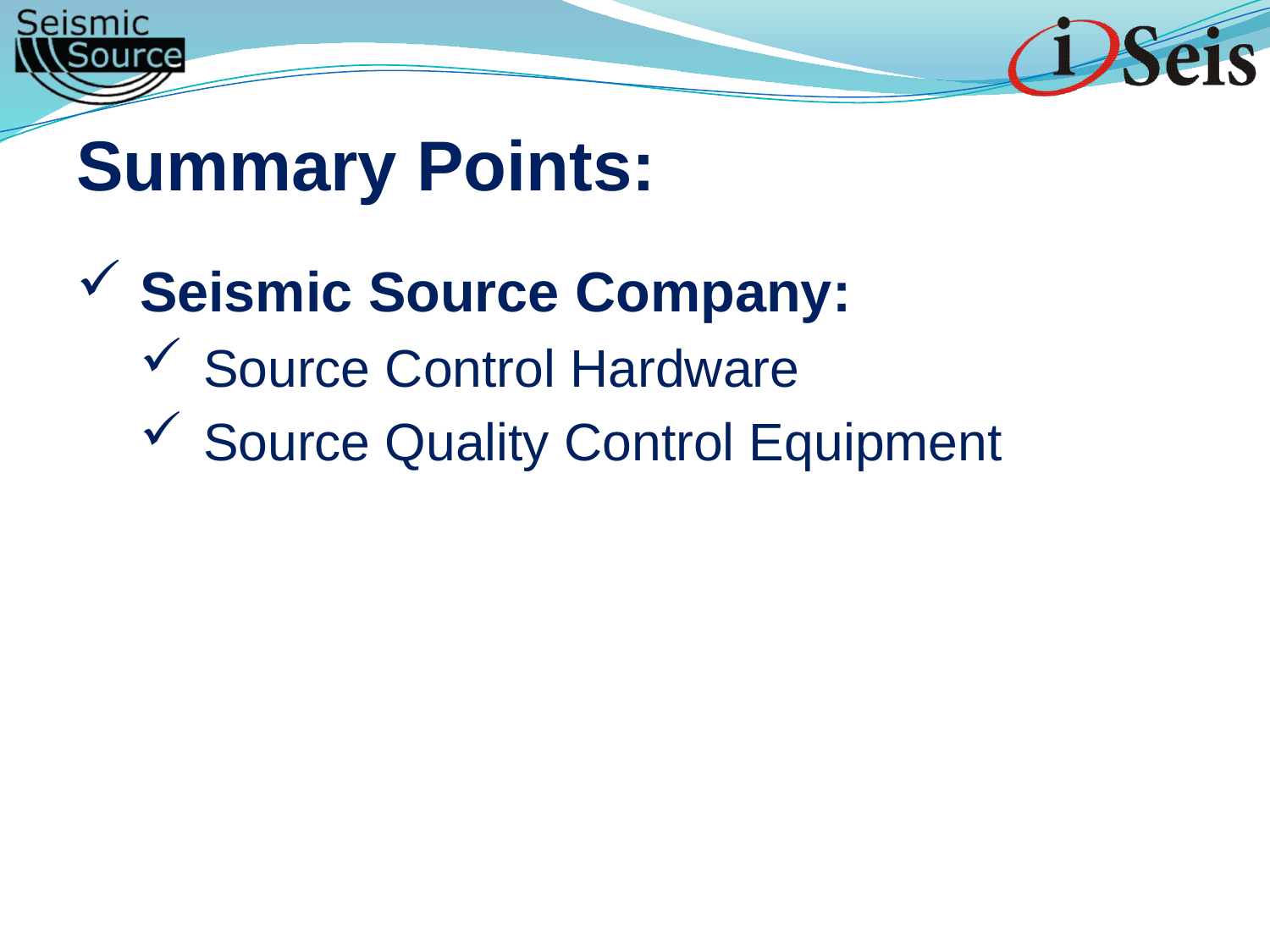

Summary Points:

Seismic Source Company:
Source Control Hardware
Source Quality Control Equipment